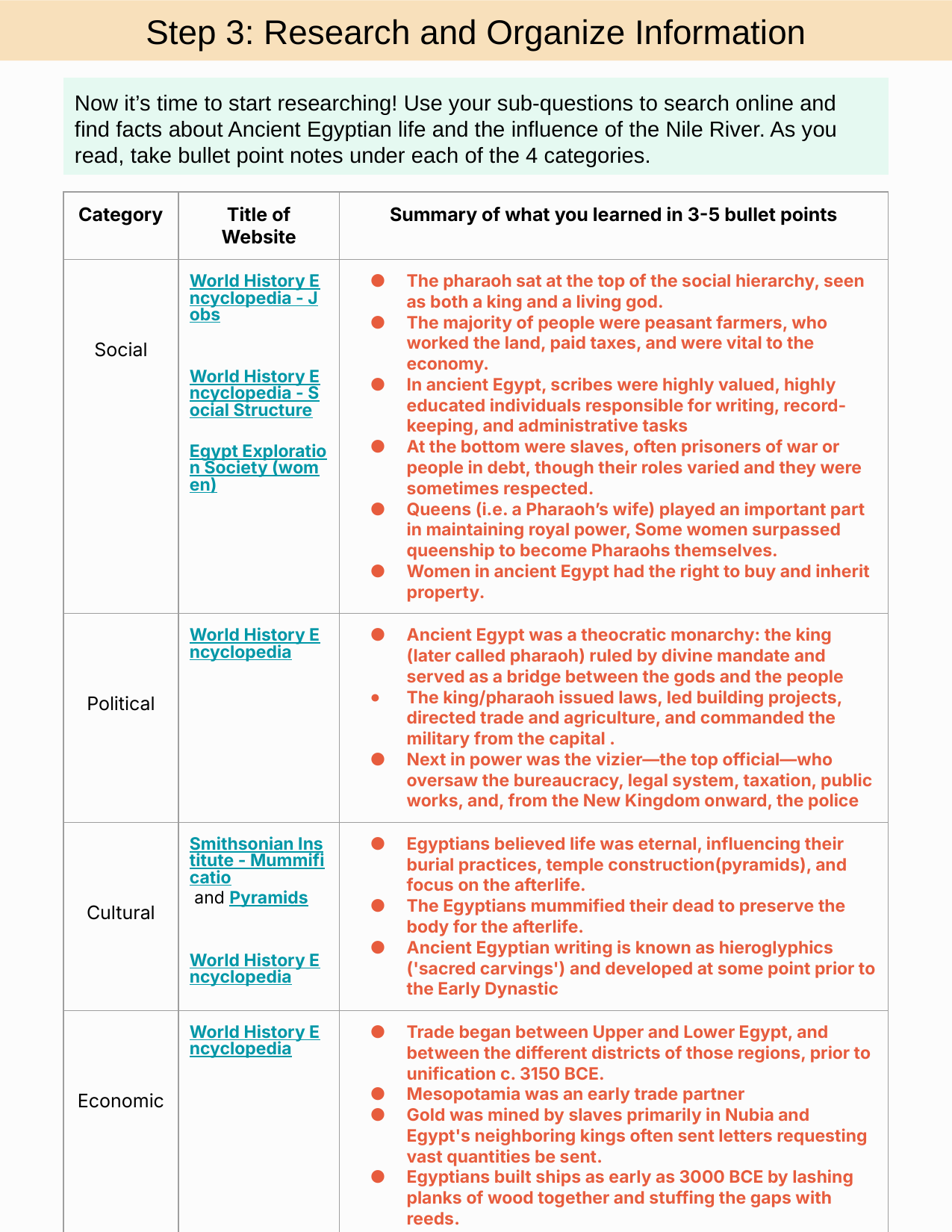

Step 3: Research and Organize Information
Now it’s time to start researching! Use your sub-questions to search online and find facts about Ancient Egyptian life and the influence of the Nile River. As you read, take bullet point notes under each of the 4 categories.
| Category | Title of Website | Summary of what you learned in 3-5 bullet points |
| --- | --- | --- |
| Social | World History Encyclopedia - Jobs World History Encyclopedia - Social Structure Egypt Exploration Society (women) | The pharaoh sat at the top of the social hierarchy, seen as both a king and a living god. The majority of people were peasant farmers, who worked the land, paid taxes, and were vital to the economy. In ancient Egypt, scribes were highly valued, highly educated individuals responsible for writing, record-keeping, and administrative tasks At the bottom were slaves, often prisoners of war or people in debt, though their roles varied and they were sometimes respected. Queens (i.e. a Pharaoh’s wife) played an important part in maintaining royal power, Some women surpassed queenship to become Pharaohs themselves. Women in ancient Egypt had the right to buy and inherit property. |
| Political | World History Encyclopedia | Ancient Egypt was a theocratic monarchy: the king (later called pharaoh) ruled by divine mandate and served as a bridge between the gods and the people The king/pharaoh issued laws, led building projects, directed trade and agriculture, and commanded the military from the capital . Next in power was the vizier—the top official—who oversaw the bureaucracy, legal system, taxation, public works, and, from the New Kingdom onward, the police |
| Cultural | Smithsonian Institute - Mummificatio and Pyramids World History Encyclopedia | Egyptians believed life was eternal, influencing their burial practices, temple construction(pyramids), and focus on the afterlife. The Egyptians mummified their dead to preserve the body for the afterlife. Ancient Egyptian writing is known as hieroglyphics ('sacred carvings') and developed at some point prior to the Early Dynastic |
| Economic | World History Encyclopedia | Trade began between Upper and Lower Egypt, and between the different districts of those regions, prior to unification c. 3150 BCE. Mesopotamia was an early trade partner Gold was mined by slaves primarily in Nubia and Egypt's neighboring kings often sent letters requesting vast quantities be sent. Egyptians built ships as early as 3000 BCE by lashing planks of wood together and stuffing the gaps with reeds. |